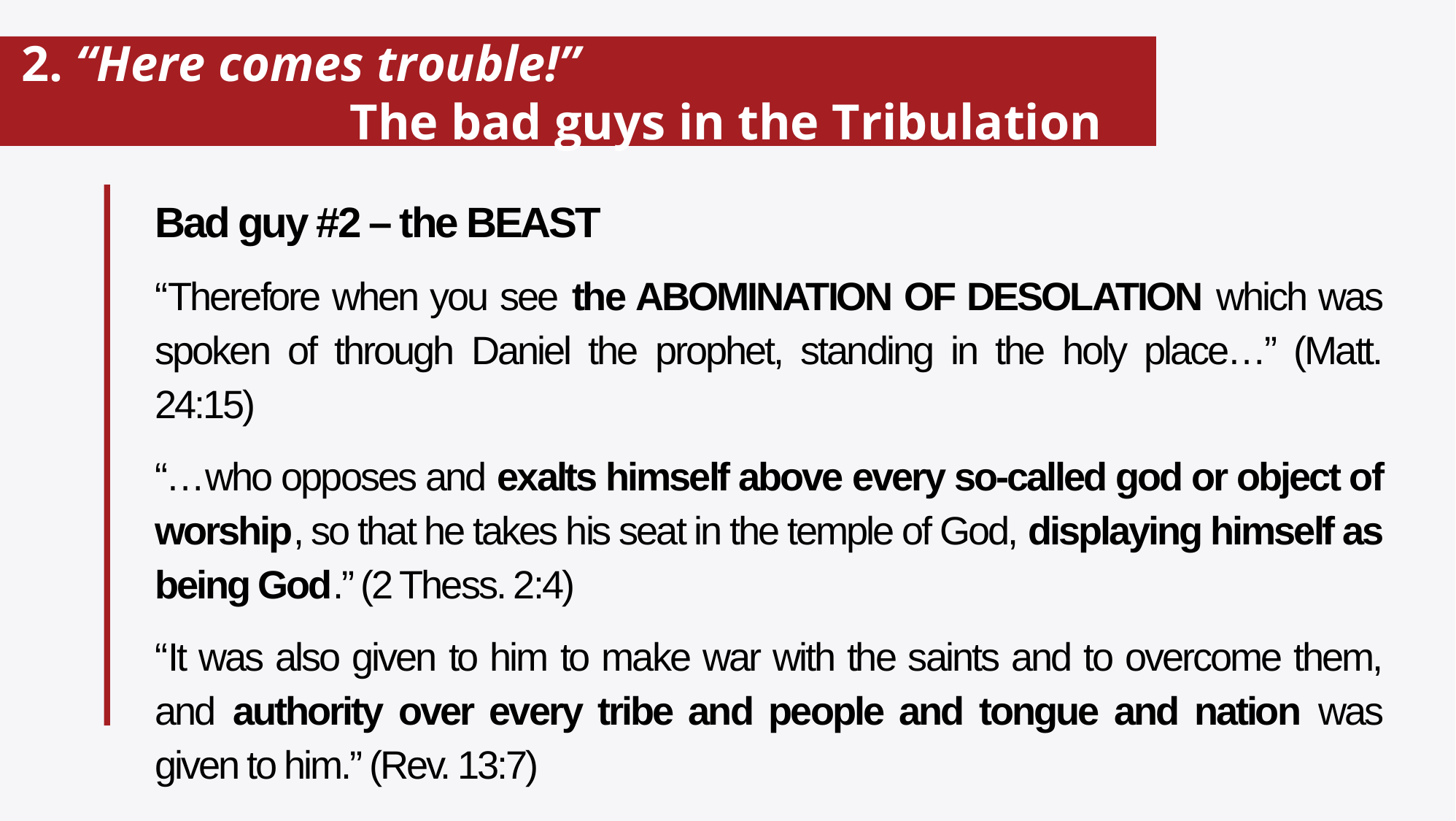

# 2. “Here comes trouble!” The bad guys in the Tribulation
Bad guy #2 – the BEAST
“Therefore when you see the ABOMINATION OF DESOLATION which was spoken of through Daniel the prophet, standing in the holy place…” (Matt. 24:15)
“…who opposes and exalts himself above every so-called god or object of worship, so that he takes his seat in the temple of God, displaying himself as being God.” (2 Thess. 2:4)
“It was also given to him to make war with the saints and to overcome them, and authority over every tribe and people and tongue and nation was given to him.” (Rev. 13:7)